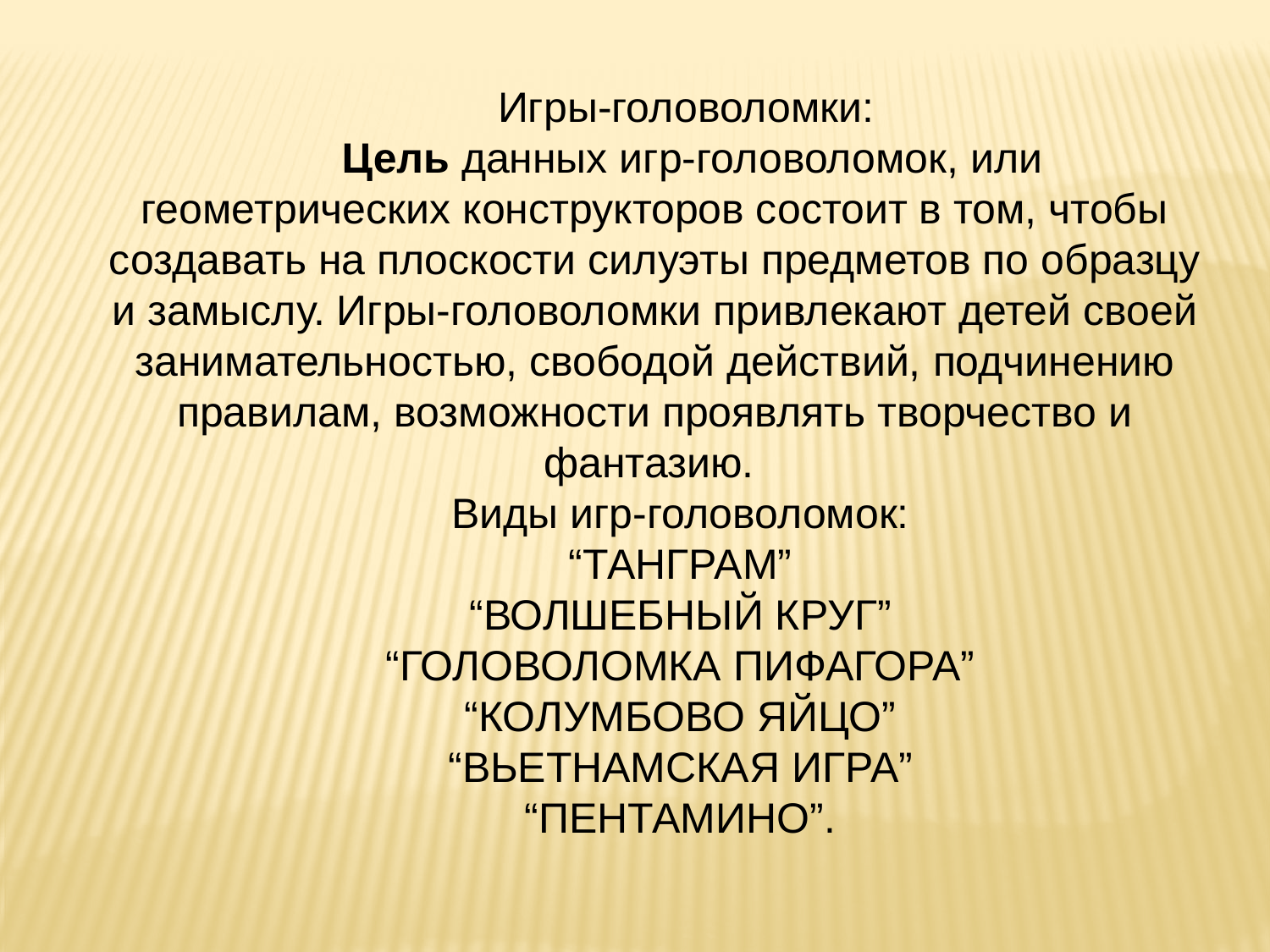

Игры-головоломки:
 Цель данных игр-головоломок, или геометрических конструкторов состоит в том, чтобы создавать на плоскости силуэты предметов по образцу и замыслу. Игры-головоломки привлекают детей своей занимательностью, свободой действий, подчинению правилам, возможности проявлять творчество и фантазию.
Виды игр-головоломок:
“ТАНГРАМ”
“ВОЛШЕБНЫЙ КРУГ”
“ГОЛОВОЛОМКА ПИФАГОРА”
“КОЛУМБОВО ЯЙЦО”
“ВЬЕТНАМСКАЯ ИГРА”
“ПЕНТАМИНО”.